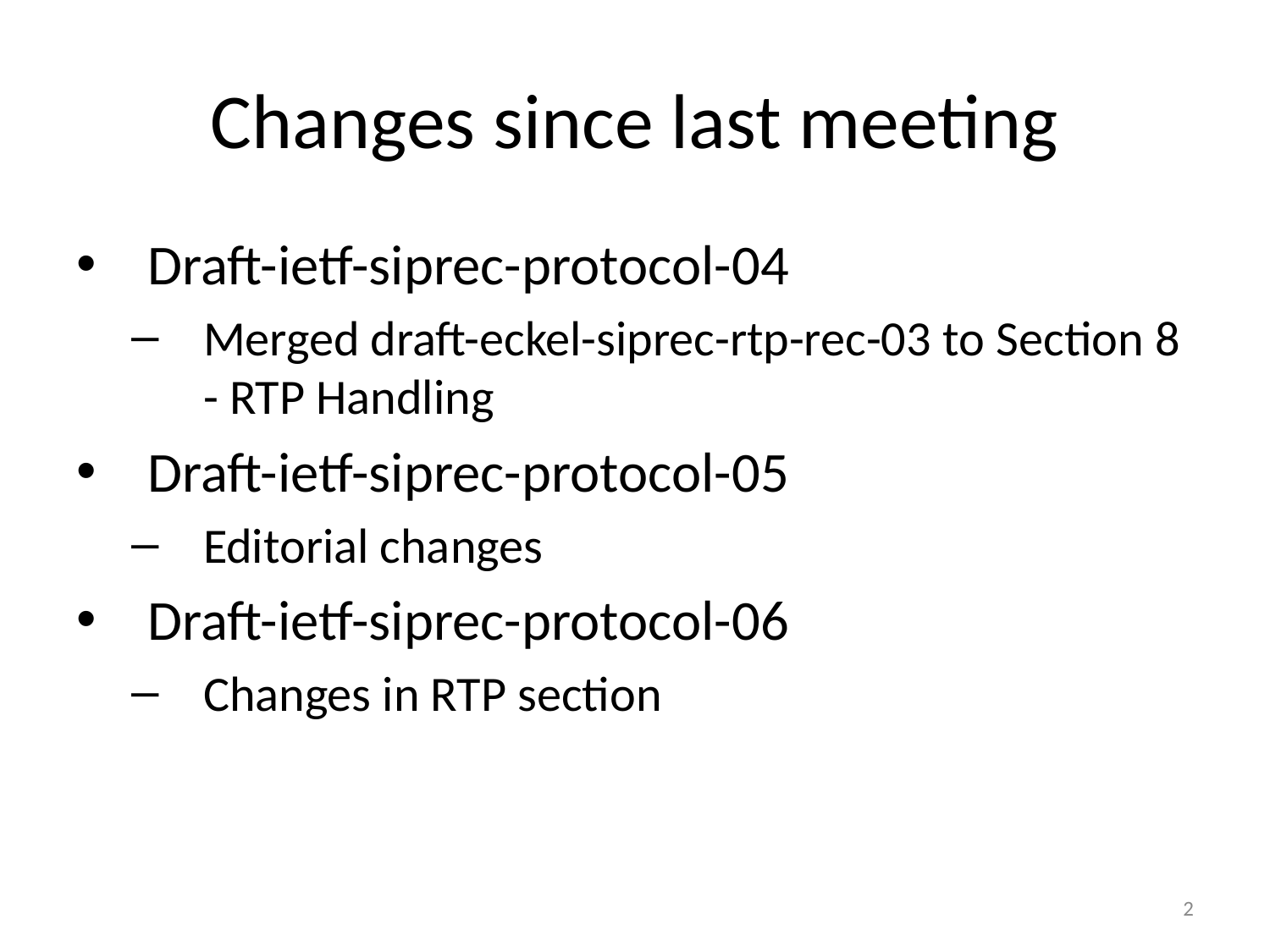

# Changes since last meeting
Draft-ietf-siprec-protocol-04
Merged draft-eckel-siprec-rtp-rec-03 to Section 8 - RTP Handling
Draft-ietf-siprec-protocol-05
Editorial changes
Draft-ietf-siprec-protocol-06
Changes in RTP section
2